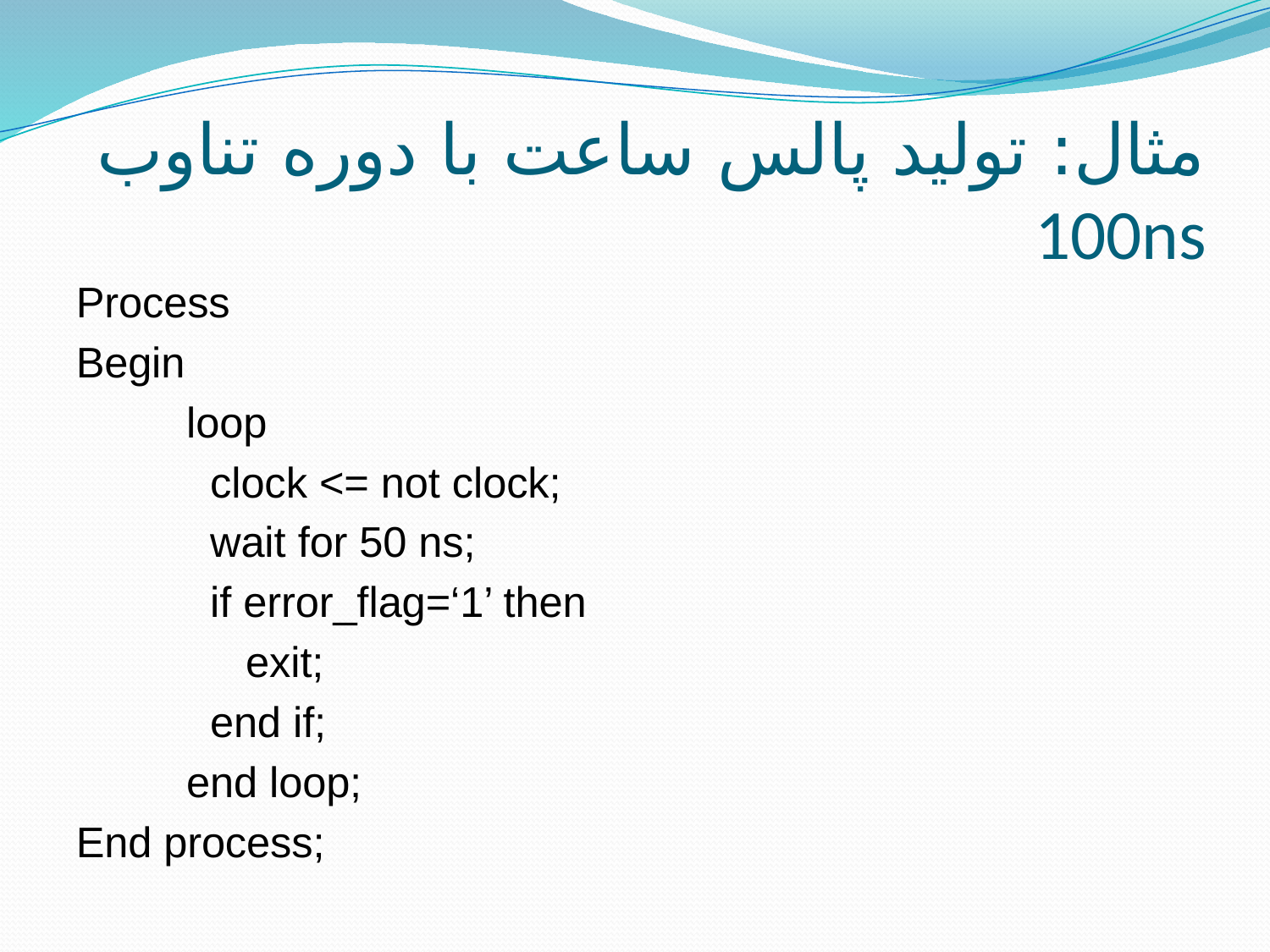

# مثال: توليد پالس ساعت با دوره تناوب 100ns
Process
Begin
	loop
	  clock <= not clock;
	  wait for 50 ns;
	  if error_flag=‘1’ then
	     exit;
	  end if;
	end loop;
End process;